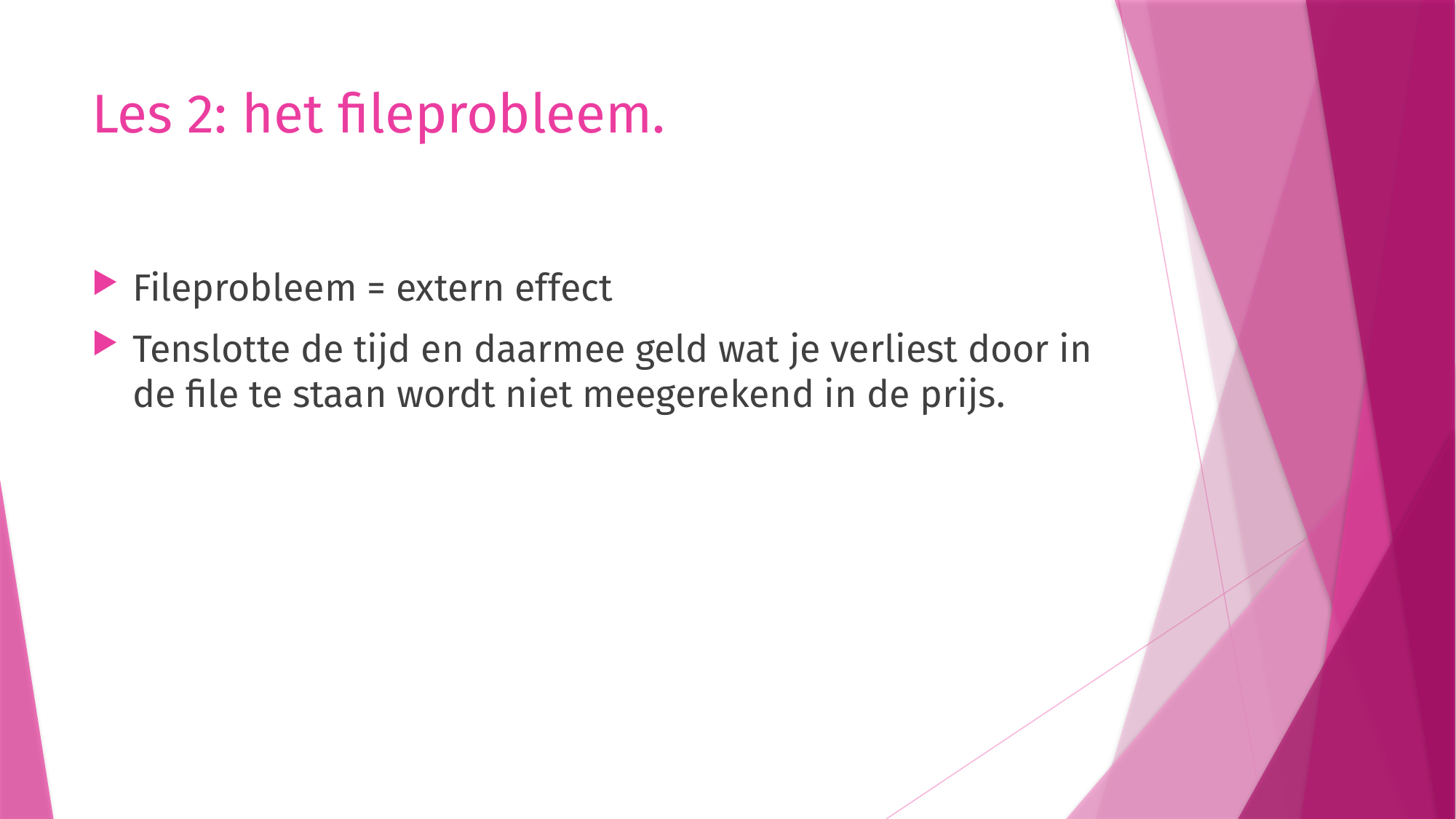

# Les 2: het fileprobleem.
Fileprobleem = extern effect
Tenslotte de tijd en daarmee geld wat je verliest door in de file te staan wordt niet meegerekend in de prijs.